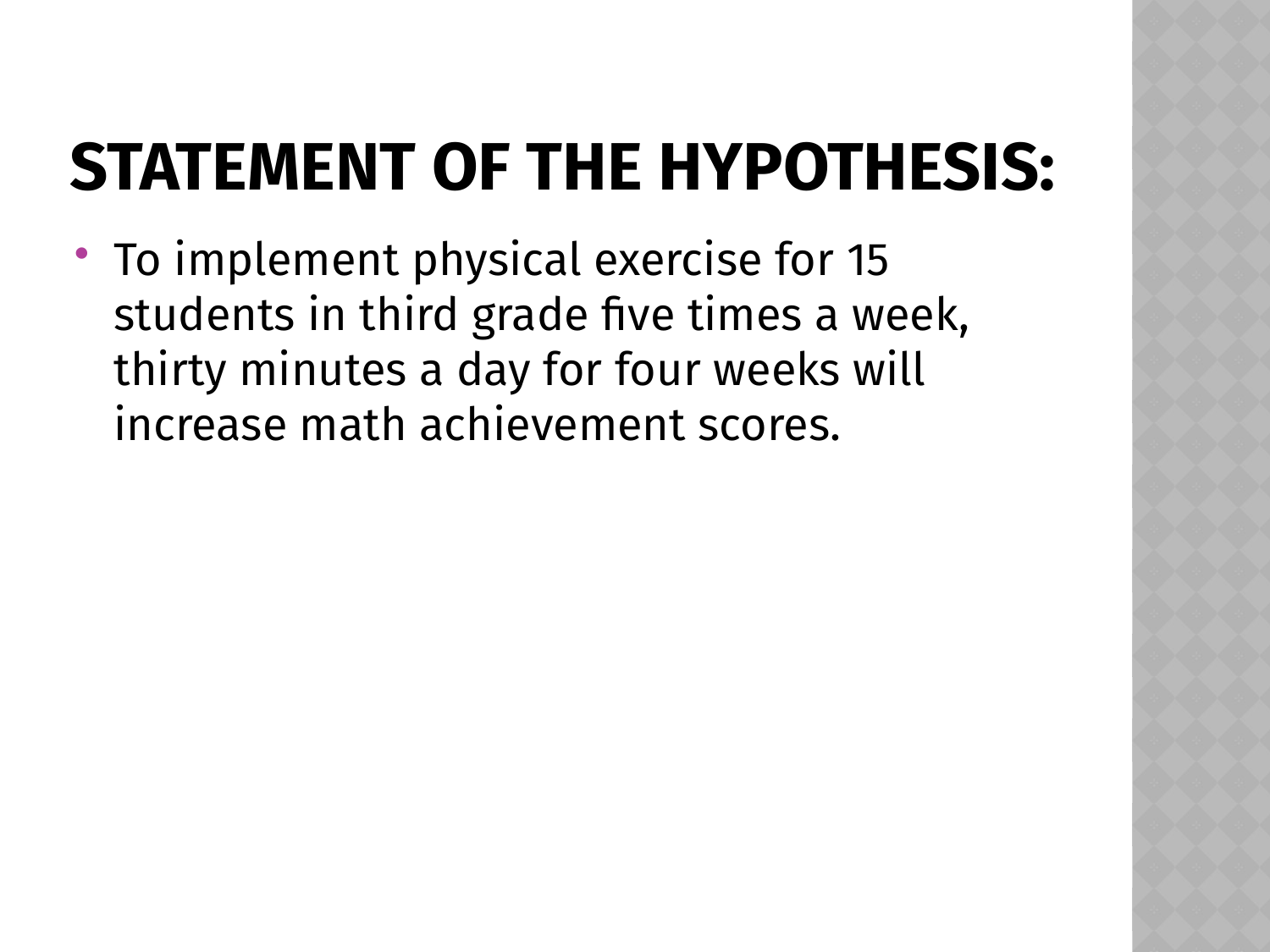

# Statement of the Hypothesis:
To implement physical exercise for 15 students in third grade five times a week, thirty minutes a day for four weeks will increase math achievement scores.